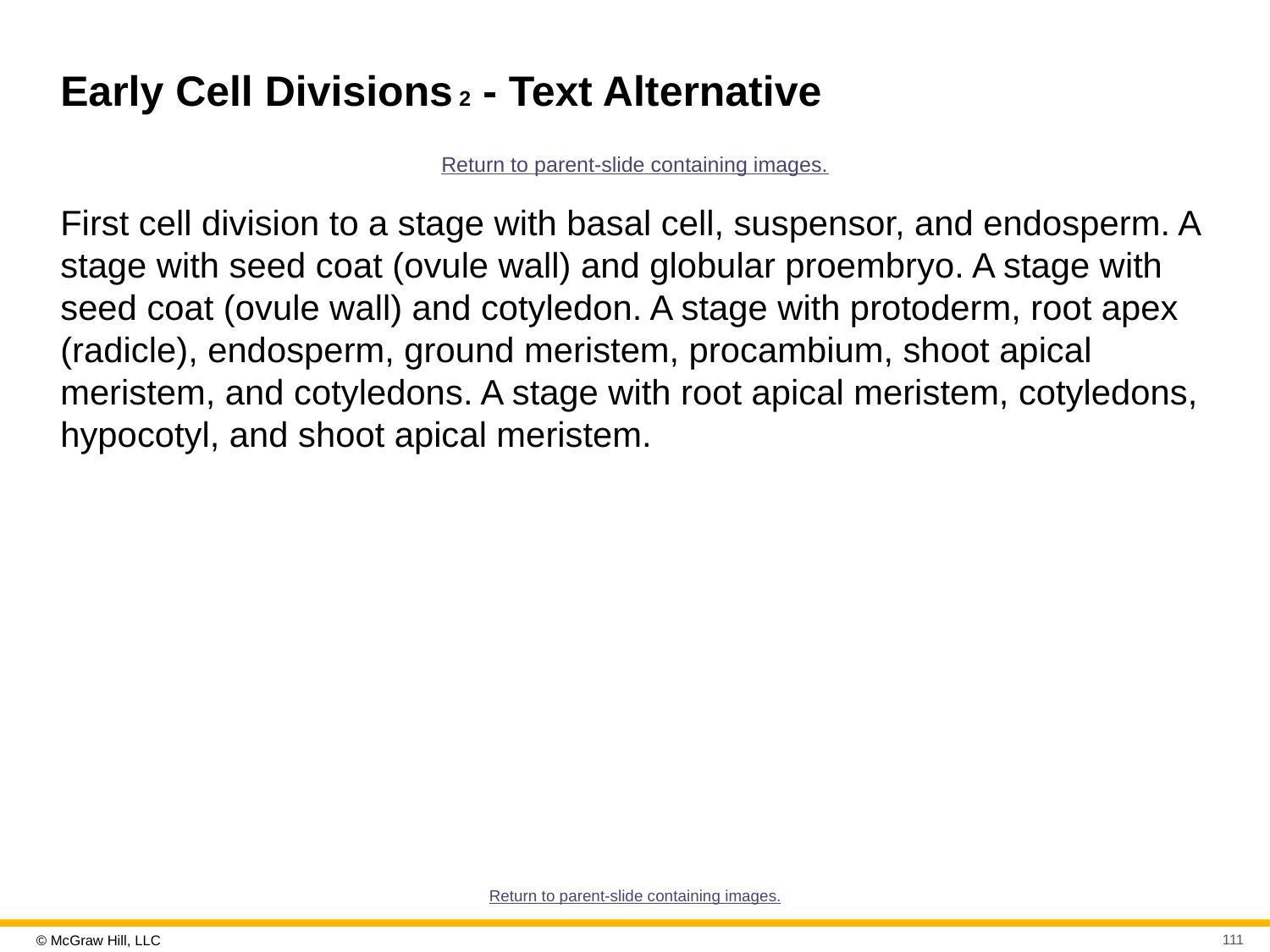

# Early Cell Divisions 2 - Text Alternative
Return to parent-slide containing images.
First cell division to a stage with basal cell, suspensor, and endosperm. A stage with seed coat (ovule wall) and globular proembryo. A stage with seed coat (ovule wall) and cotyledon. A stage with protoderm, root apex (radicle), endosperm, ground meristem, procambium, shoot apical meristem, and cotyledons. A stage with root apical meristem, cotyledons, hypocotyl, and shoot apical meristem.
Return to parent-slide containing images.
111